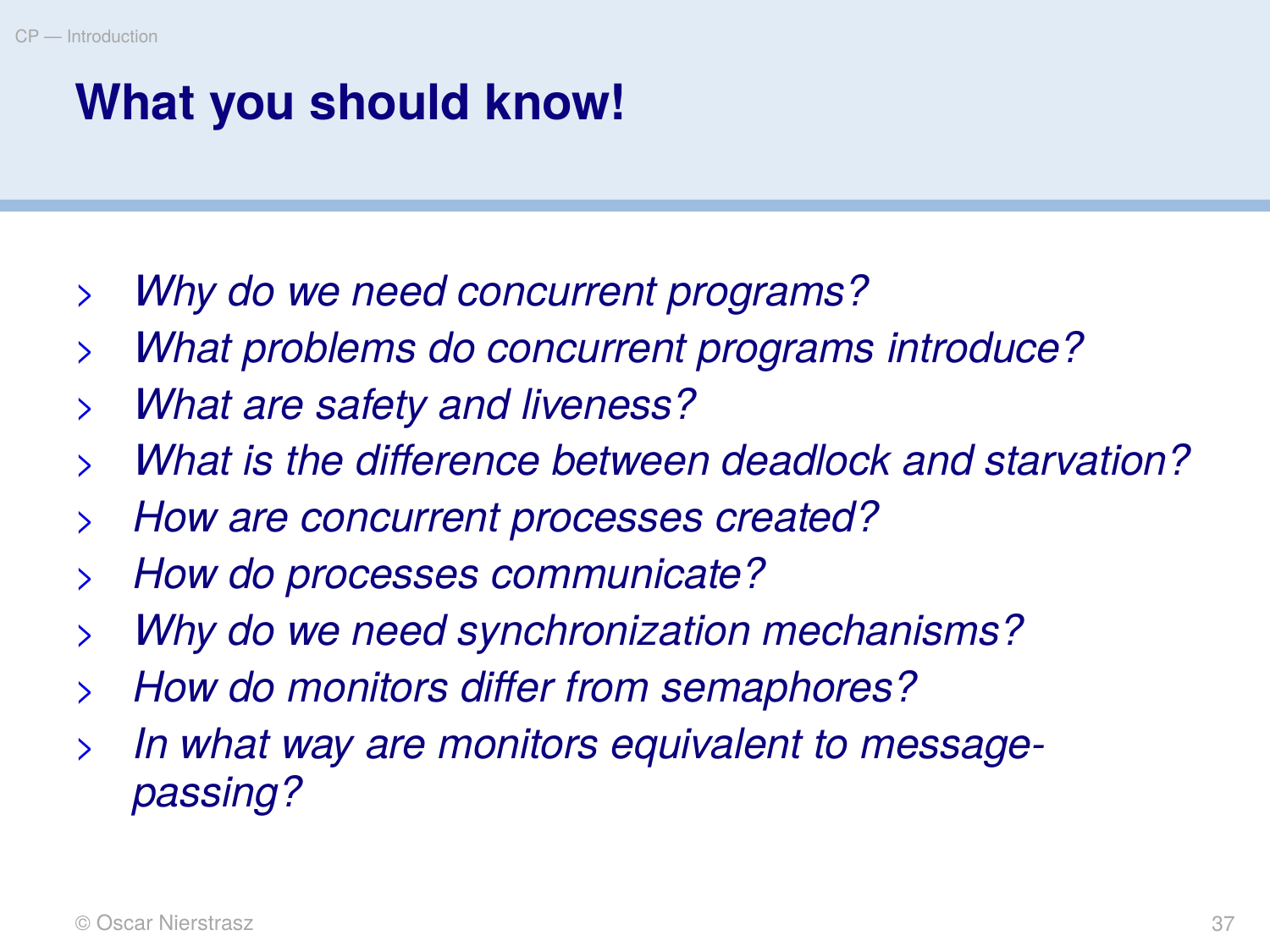

CP — Introduction
# What you should know!
Why do we need concurrent programs?
What problems do concurrent programs introduce?
What are safety and liveness?
What is the difference between deadlock and starvation?
How are concurrent processes created?
How do processes communicate?
Why do we need synchronization mechanisms?
How do monitors differ from semaphores?
In what way are monitors equivalent to message-passing?
© Oscar Nierstrasz
37